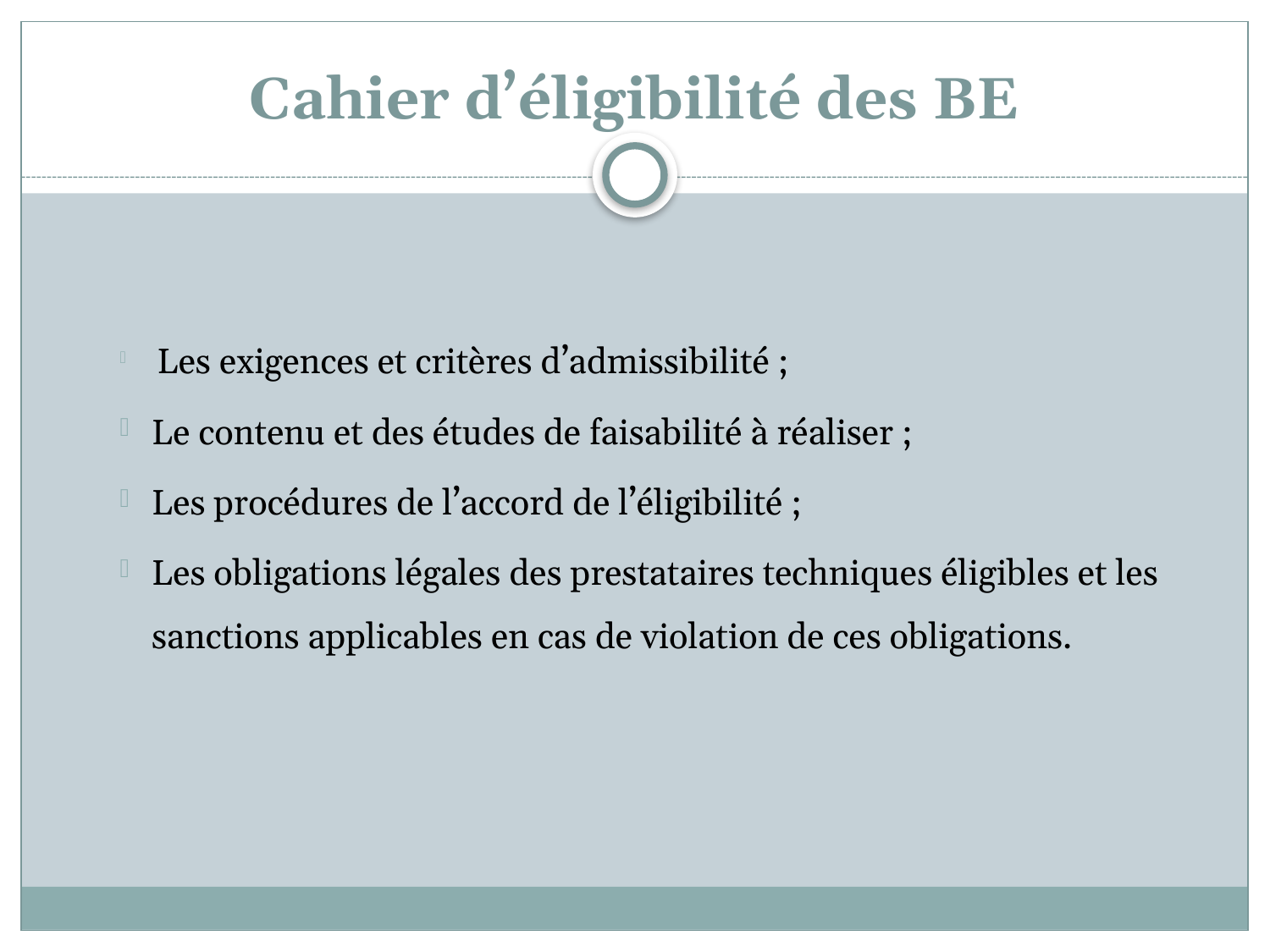

# Cahier d’éligibilité des BE

 Les exigences et critères d’admissibilité ;
Le contenu et des études de faisabilité à réaliser ;
Les procédures de l’accord de l’éligibilité ;
Les obligations légales des prestataires techniques éligibles et les sanctions applicables en cas de violation de ces obligations.